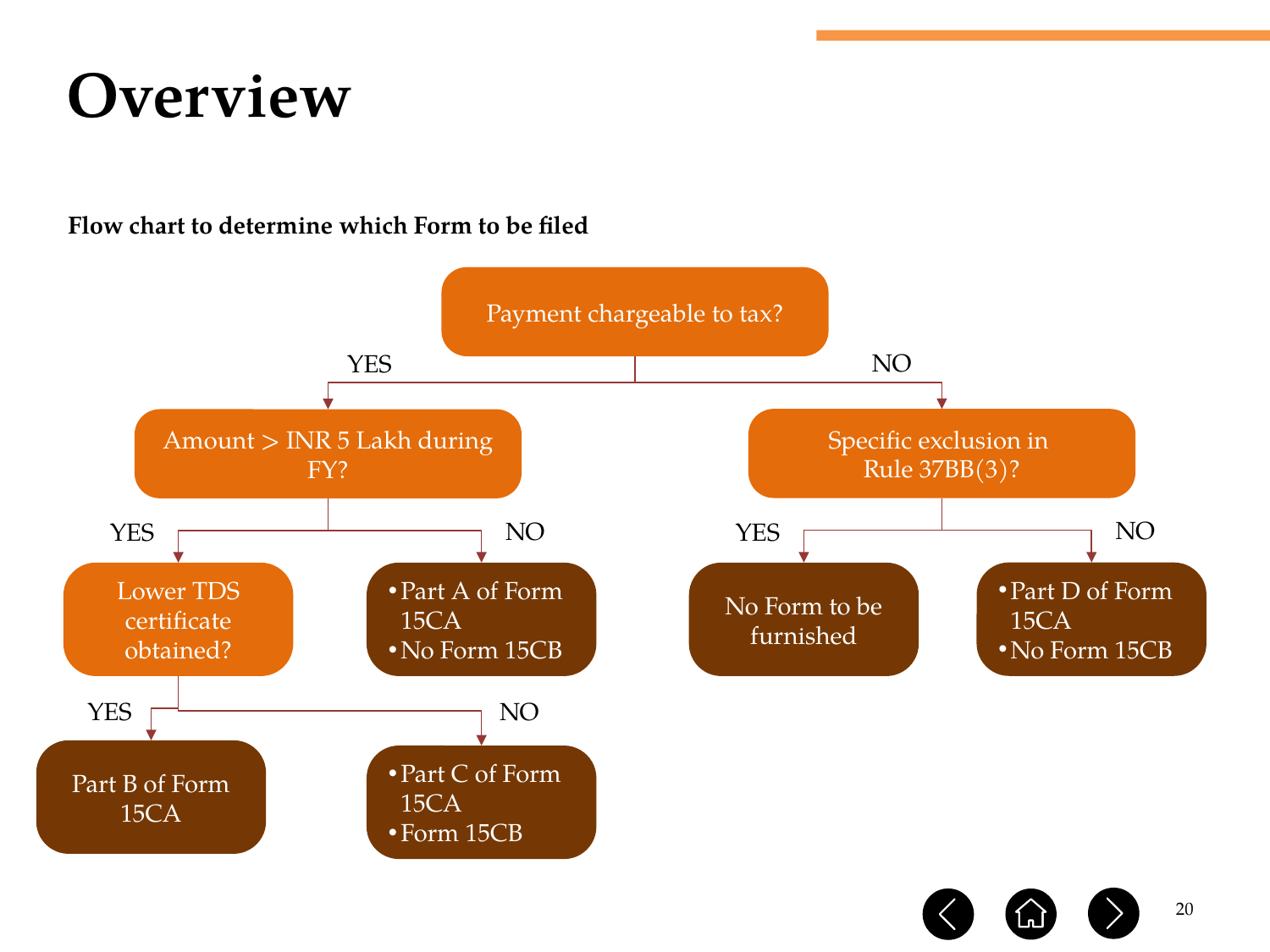

Overview

Flow chart to determine which Form to be filed
Payment chargeable to tax?
NO
YES
Specific exclusion in
Rule 37BB(3)?
Amount > INR 5 Lakh during FY?
NO
NO
YES
YES
Part D of Form 15CA
No Form 15CB
Lower TDS certificate obtained?
Part A of Form 15CA
No Form 15CB
No Form to be furnished
NO
YES
Part B of Form 15CA
Part C of Form 15CA
Form 15CB
20